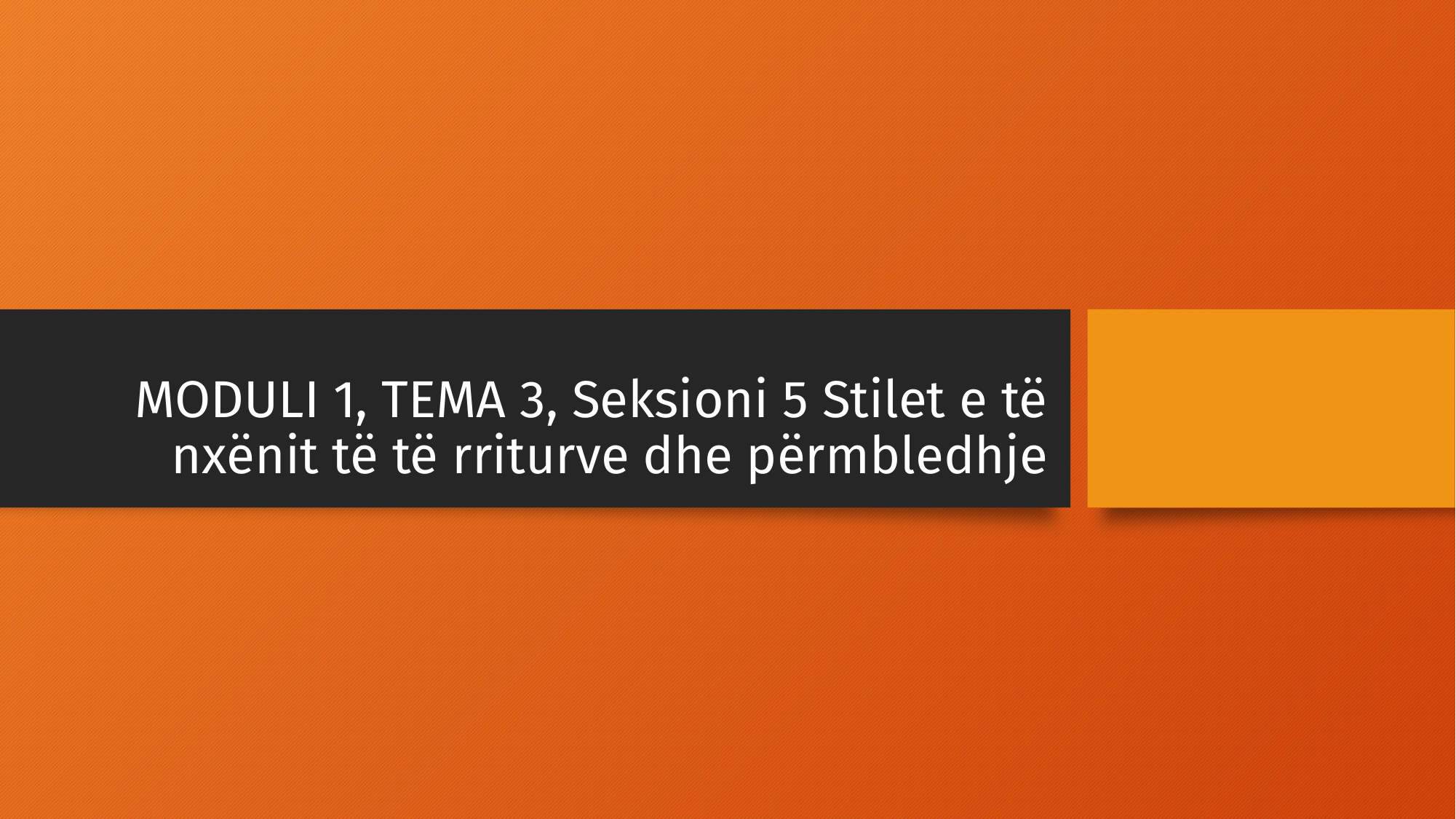

# MODULI 1, TEMA 3, Seksioni 5 Stilet e të nxënit të të rriturve dhe përmbledhje